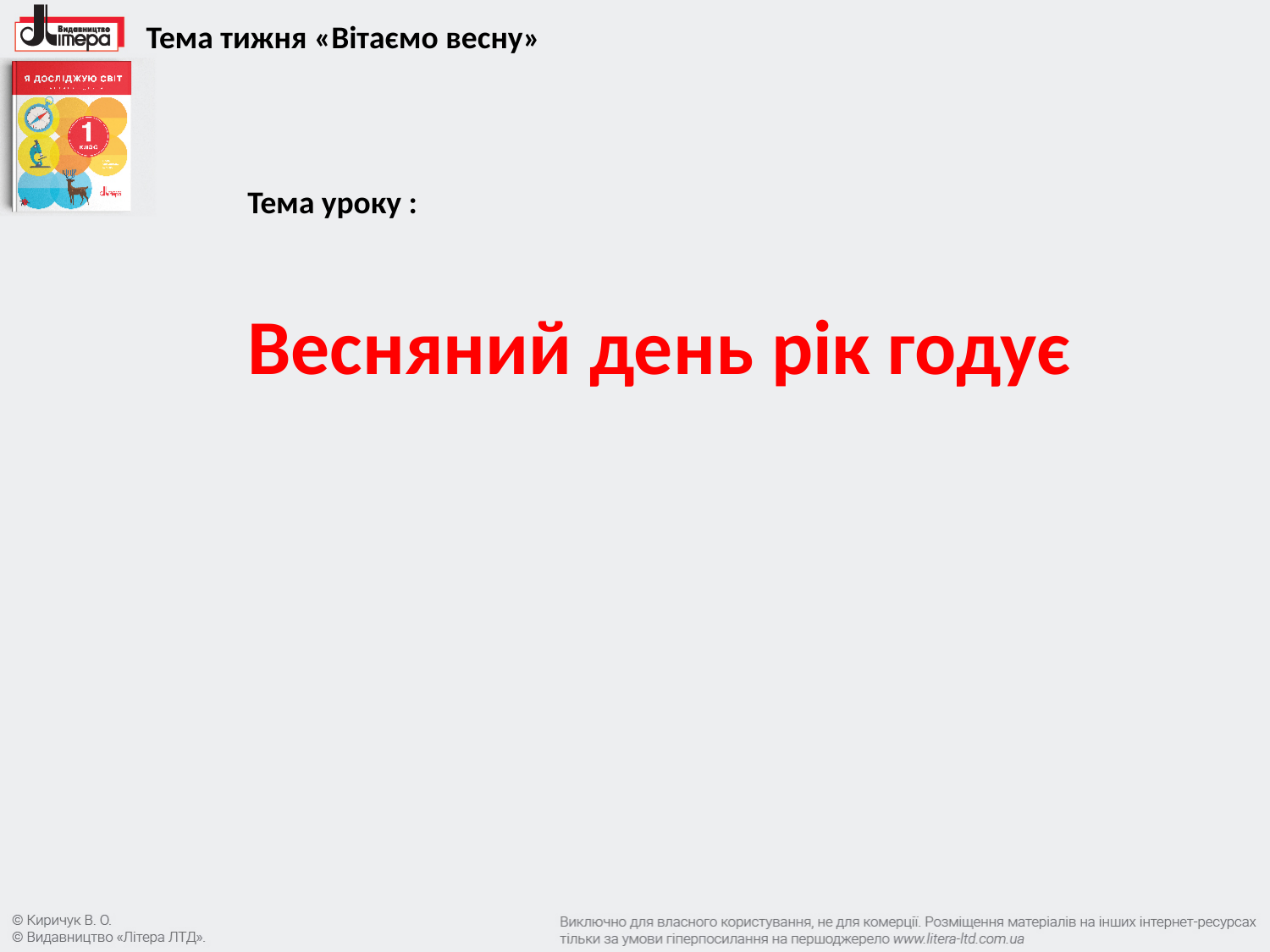

Тема тижня «Вітаємо весну»
Тема уроку :

Весняний день рік годує